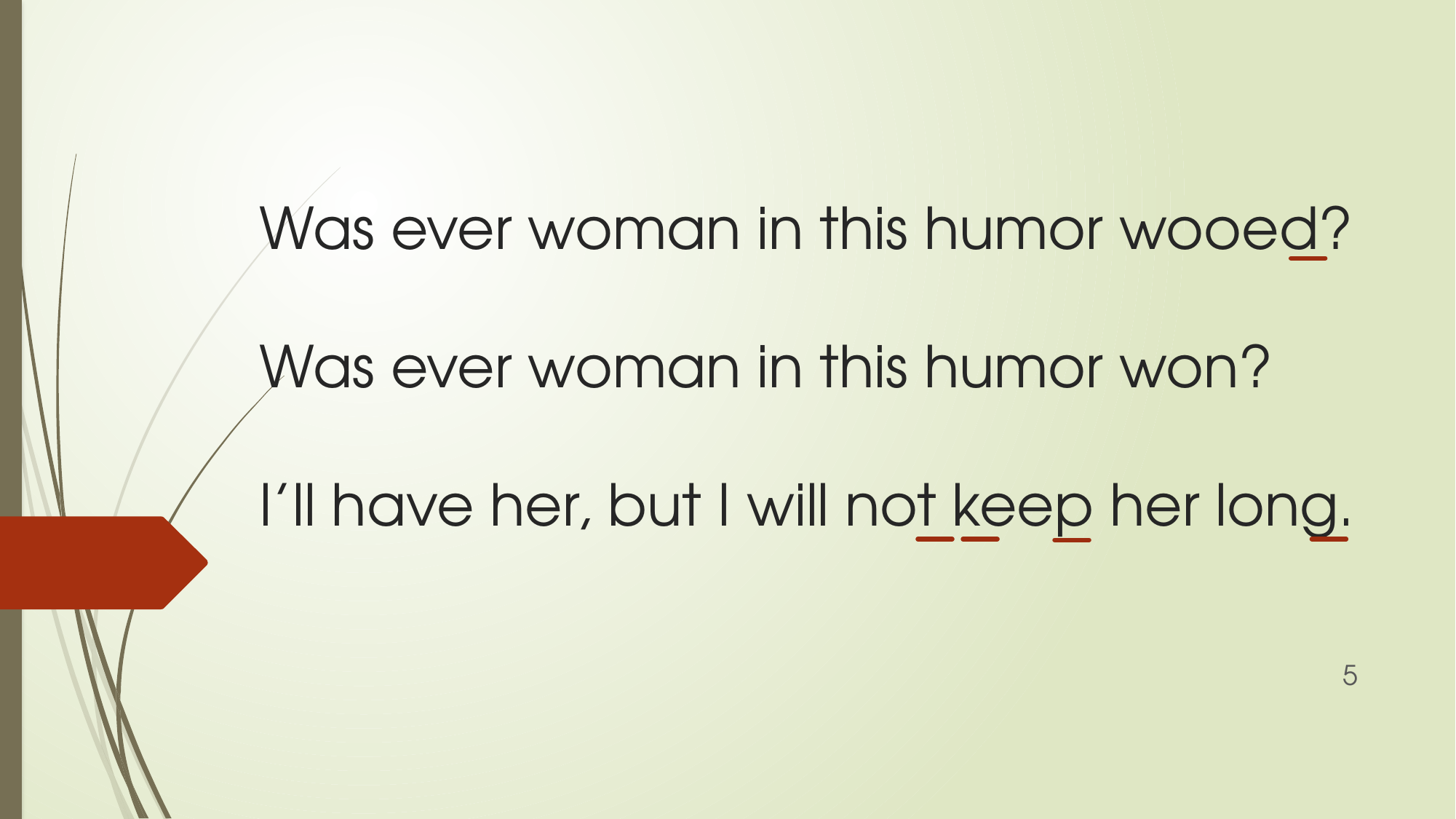

# Was ever woman in this humor wooed? Was ever woman in this humor won? I’ll have her, but I will not keep her long.
5